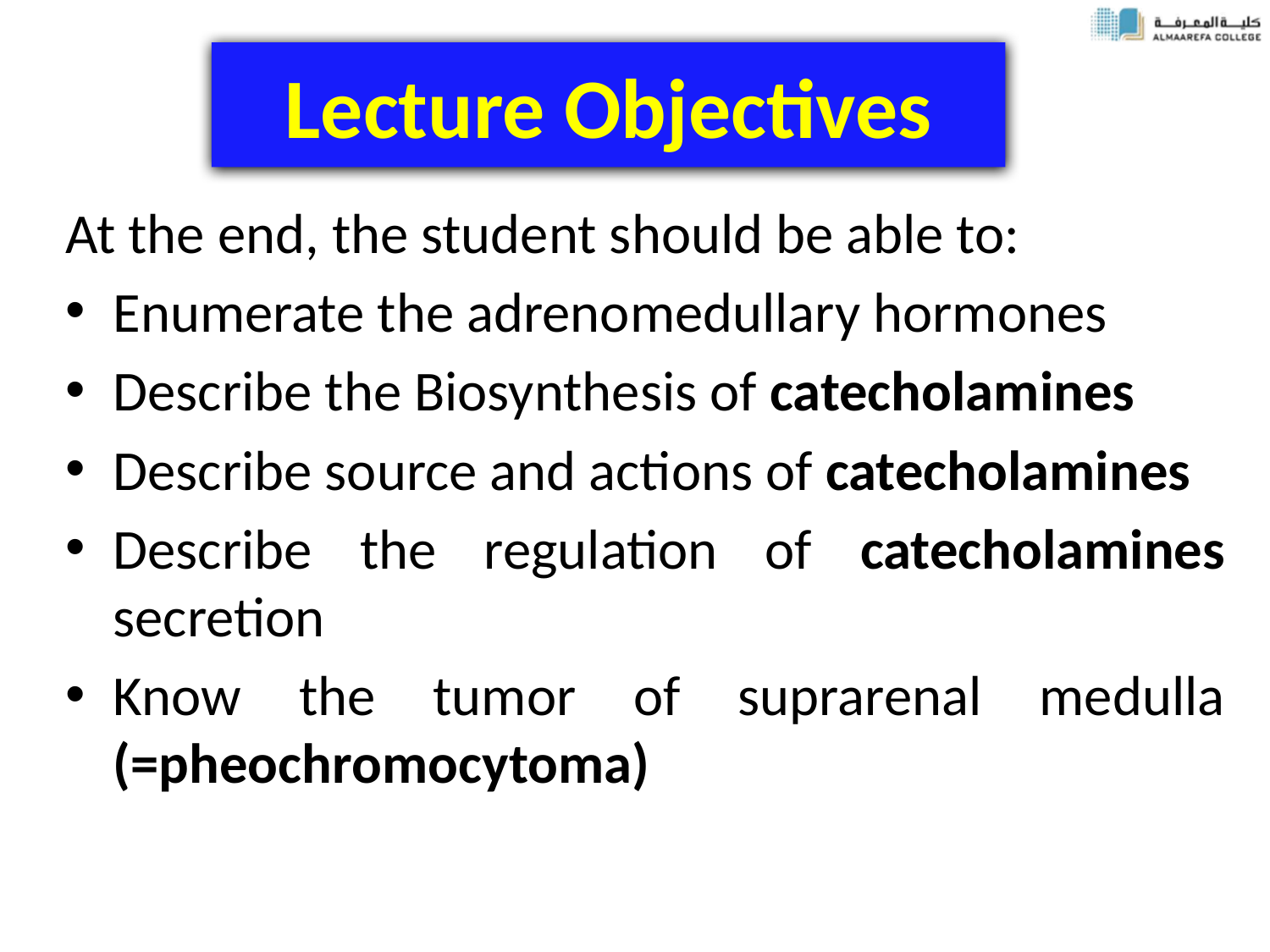

# Lecture Objectives
At the end, the student should be able to:
Enumerate the adrenomedullary hormones
Describe the Biosynthesis of catecholamines
Describe source and actions of catecholamines
Describe the regulation of catecholamines secretion
Know the tumor of suprarenal medulla (=pheochromocytoma)